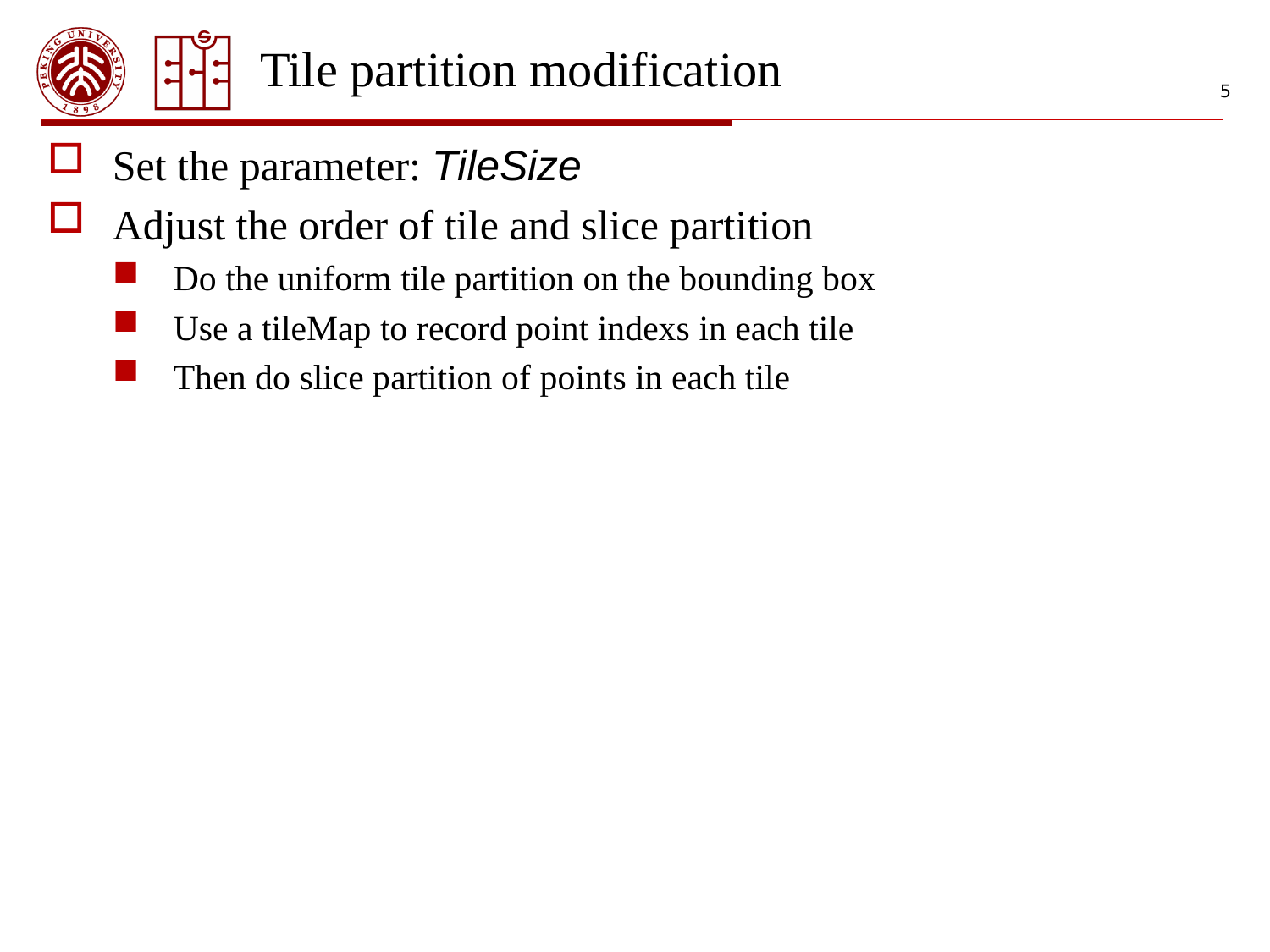

# Tile partition modification
5
Set the parameter: TileSize
Adjust the order of tile and slice partition
Do the uniform tile partition on the bounding box
Use a tileMap to record point indexs in each tile
Then do slice partition of points in each tile